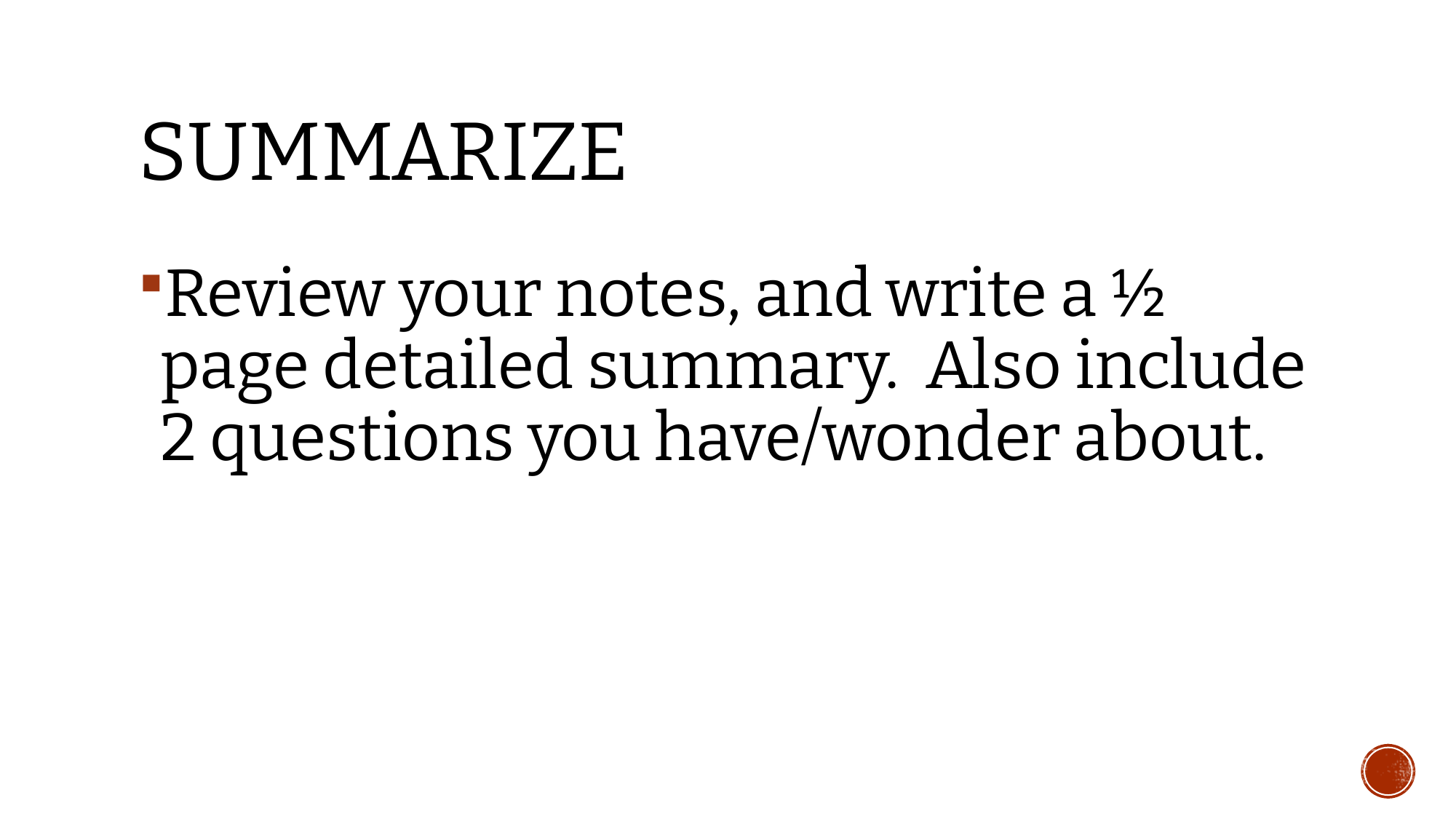

# summarize
Review your notes, and write a ½ page detailed summary.  Also include 2 questions you have/wonder about.